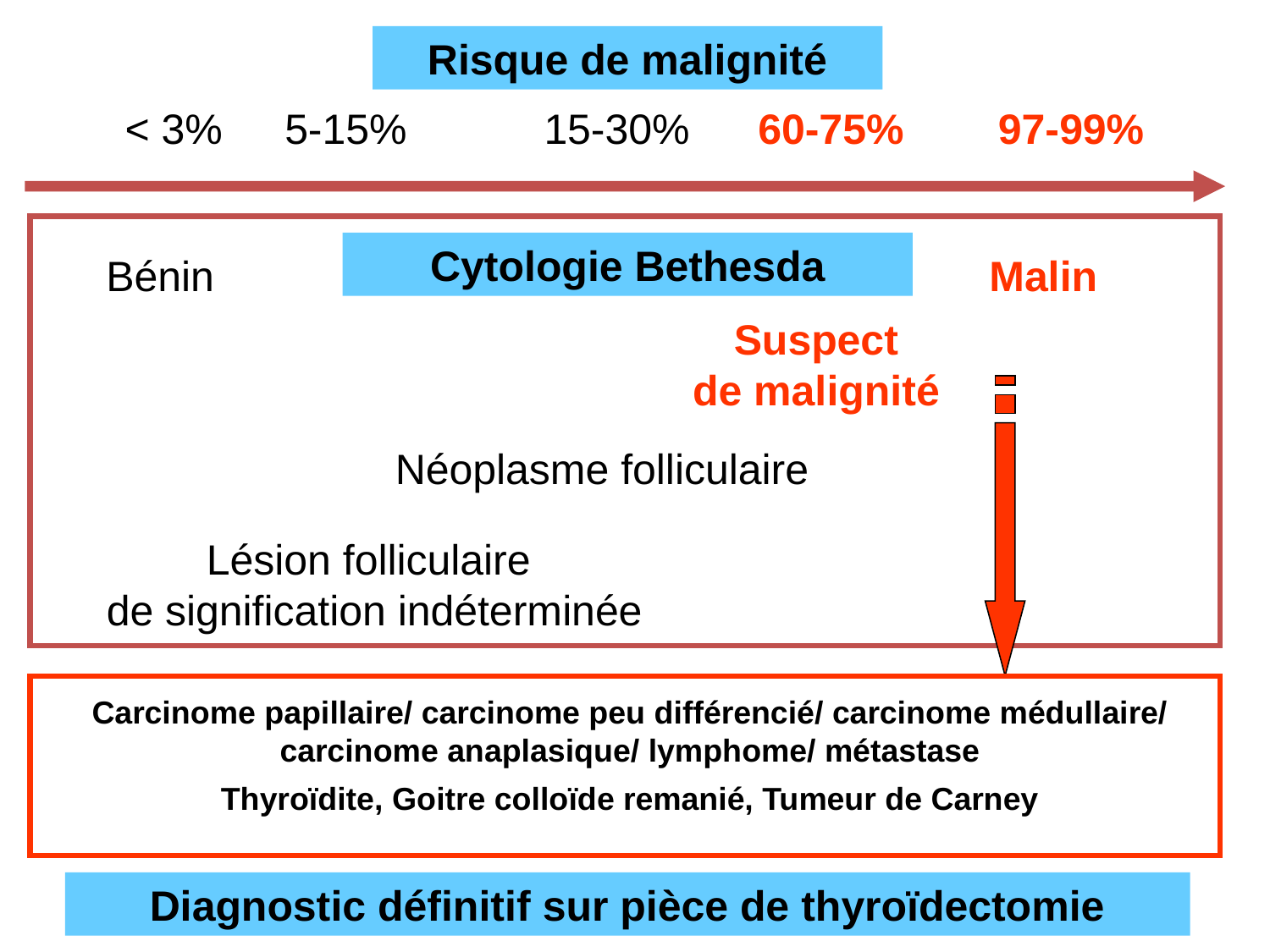

Risque de malignité
< 3%
5-15%
15-30%
60-75%
97-99%

Cytologie Bethesda
Bénin
Malin
 Suspect
de malignité
Néoplasme folliculaire

Lésion folliculaire
de signification indéterminée

Carcinome papillaire/ carcinome peu différencié/ carcinome médullaire/ carcinome anaplasique/ lymphome/ métastase
Thyroïdite, Goitre colloïde remanié, Tumeur de Carney
Diagnostic définitif sur pièce de thyroïdectomie